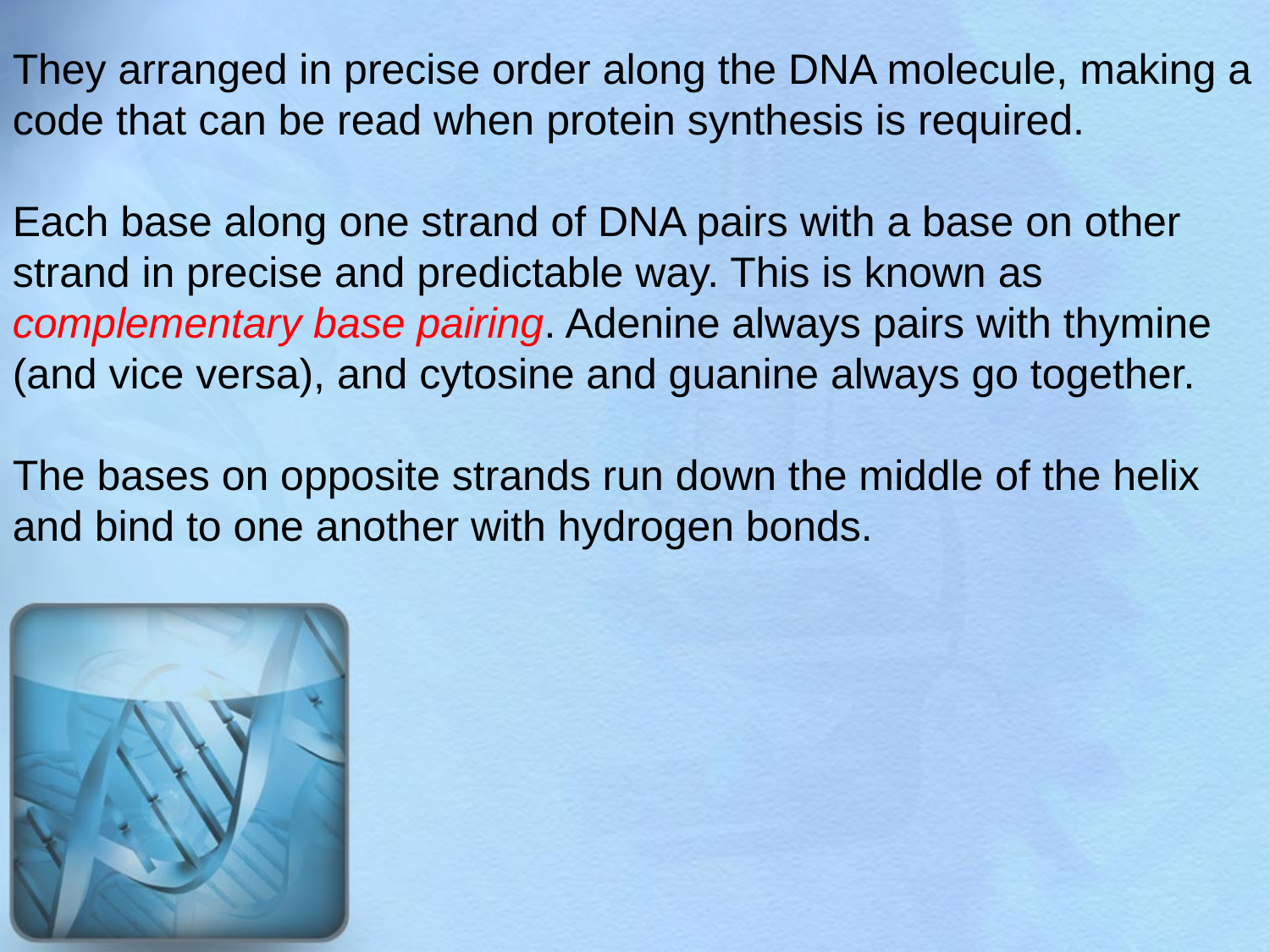

They arranged in precise order along the DNA molecule, making a code that can be read when protein synthesis is required.

Each base along one strand of DNA pairs with a base on other strand in precise and predictable way. This is known as complementary base pairing. Adenine always pairs with thymine (and vice versa), and cytosine and guanine always go together.

The bases on opposite strands run down the middle of the helix and bind to one another with hydrogen bonds.